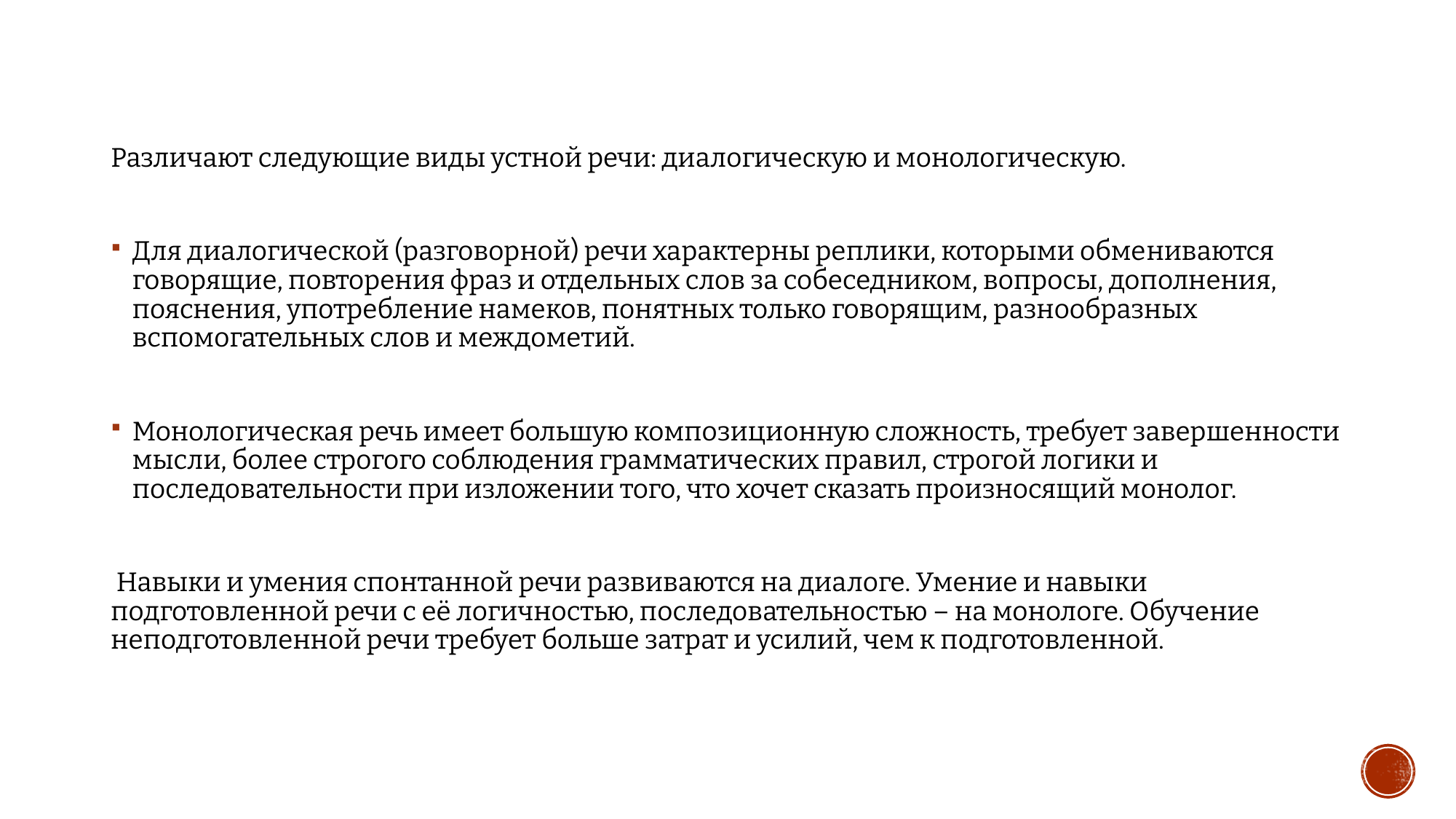

Различают следующие виды устной речи: диалогическую и монологическую.

Для диалогической (разговорной) речи характерны реплики, которыми обме­ниваются говорящие, повторения фраз и отдельных слов за собеседником, вопросы, дополнения, пояснения, употребление намеков, понятных только говорящим, разнообразных вспомогательных слов и междометий.

Монологическая речь имеет боль­шую композиционную сложность, требует завершенности мысли, более строгого соблюдения грамматических правил, строгой логики и последовательности при изложении того, что хочет сказать произносящий монолог.

 Навыки и умения спонтанной речи развиваются на диалоге. Умение и навыки подготовленной речи с её логичностью, последовательностью – на монологе. Обучение неподготовленной речи требует больше затрат и усилий, чем к подготовленной.